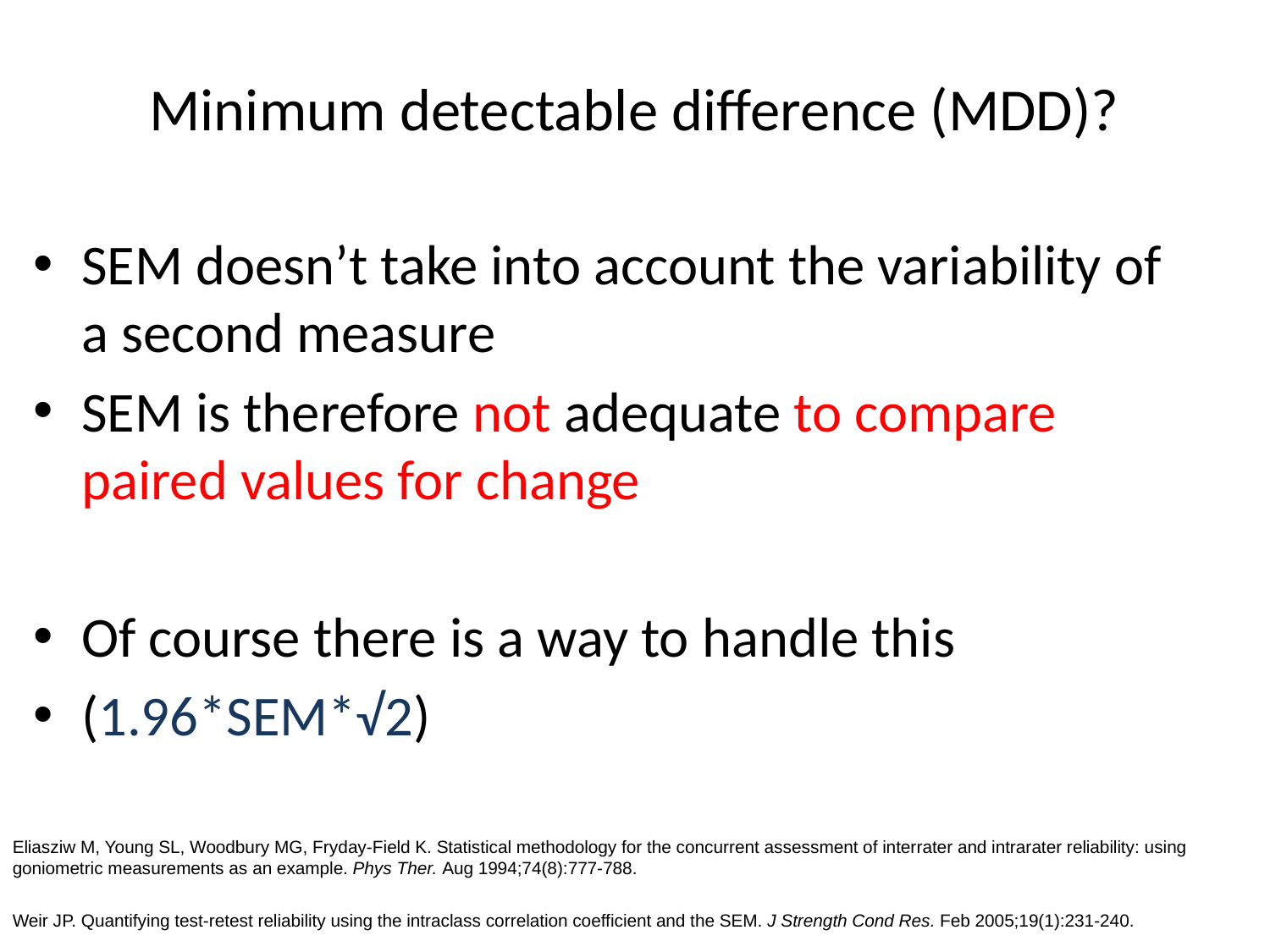

# Minimum detectable difference (MDD)?
SEM doesn’t take into account the variability of a second measure
SEM is therefore not adequate to compare paired values for change

Of course there is a way to handle this
(1.96*SEM*√2)

Eliasziw M, Young SL, Woodbury MG, Fryday-Field K. Statistical methodology for the concurrent assessment of interrater and intrarater reliability: using goniometric measurements as an example. Phys Ther. Aug 1994;74(8):777-788.
Weir JP. Quantifying test-retest reliability using the intraclass correlation coefficient and the SEM. J Strength Cond Res. Feb 2005;19(1):231-240.